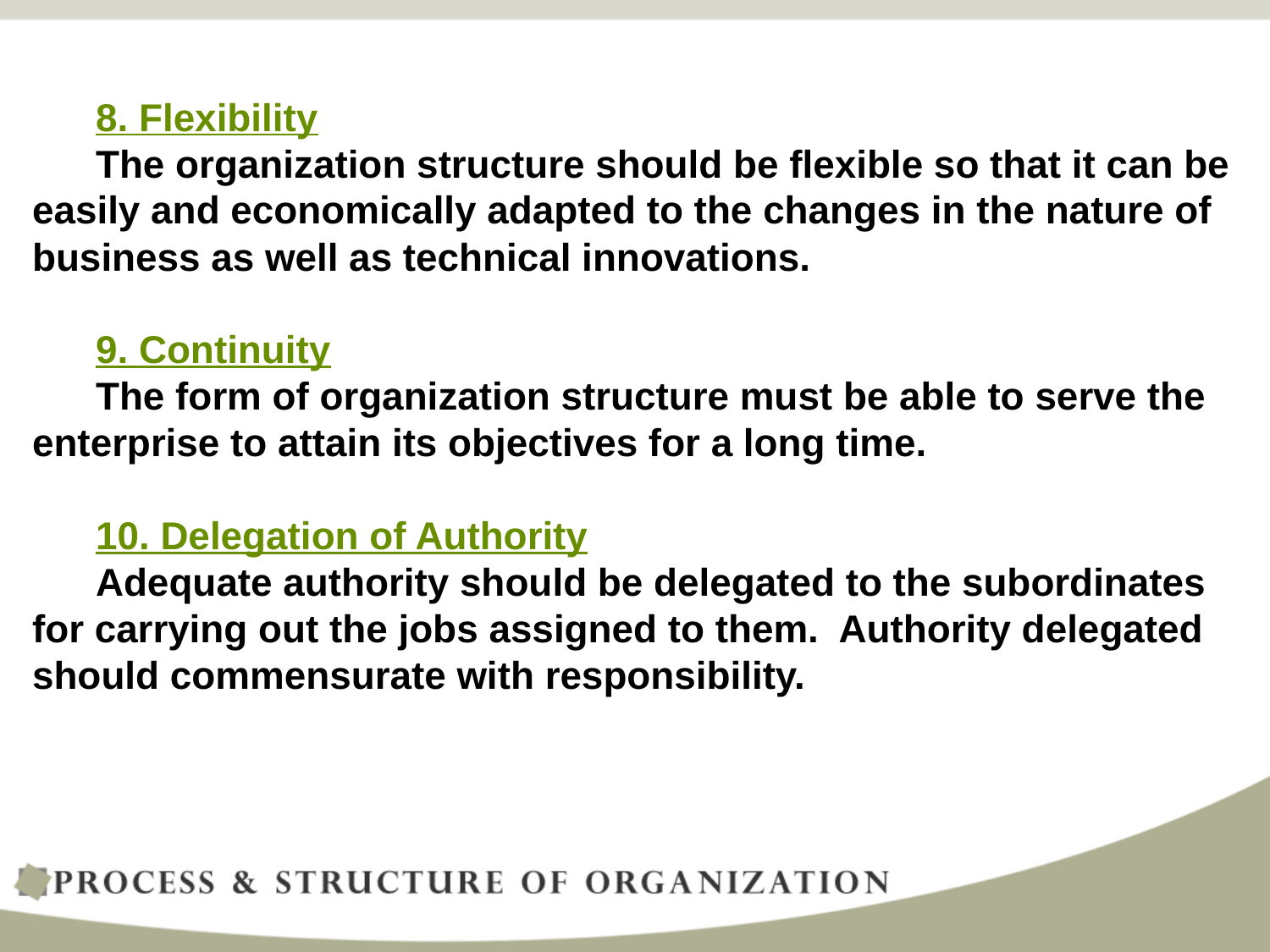

8. Flexibility
The organization structure should be flexible so that it can be easily and economically adapted to the changes in the nature of business as well as technical innovations.

9. Continuity
The form of organization structure must be able to serve the enterprise to attain its objectives for a long time.

10. Delegation of Authority
Adequate authority should be delegated to the subordinates for carrying out the jobs assigned to them.  Authority delegated should commensurate with responsibility.